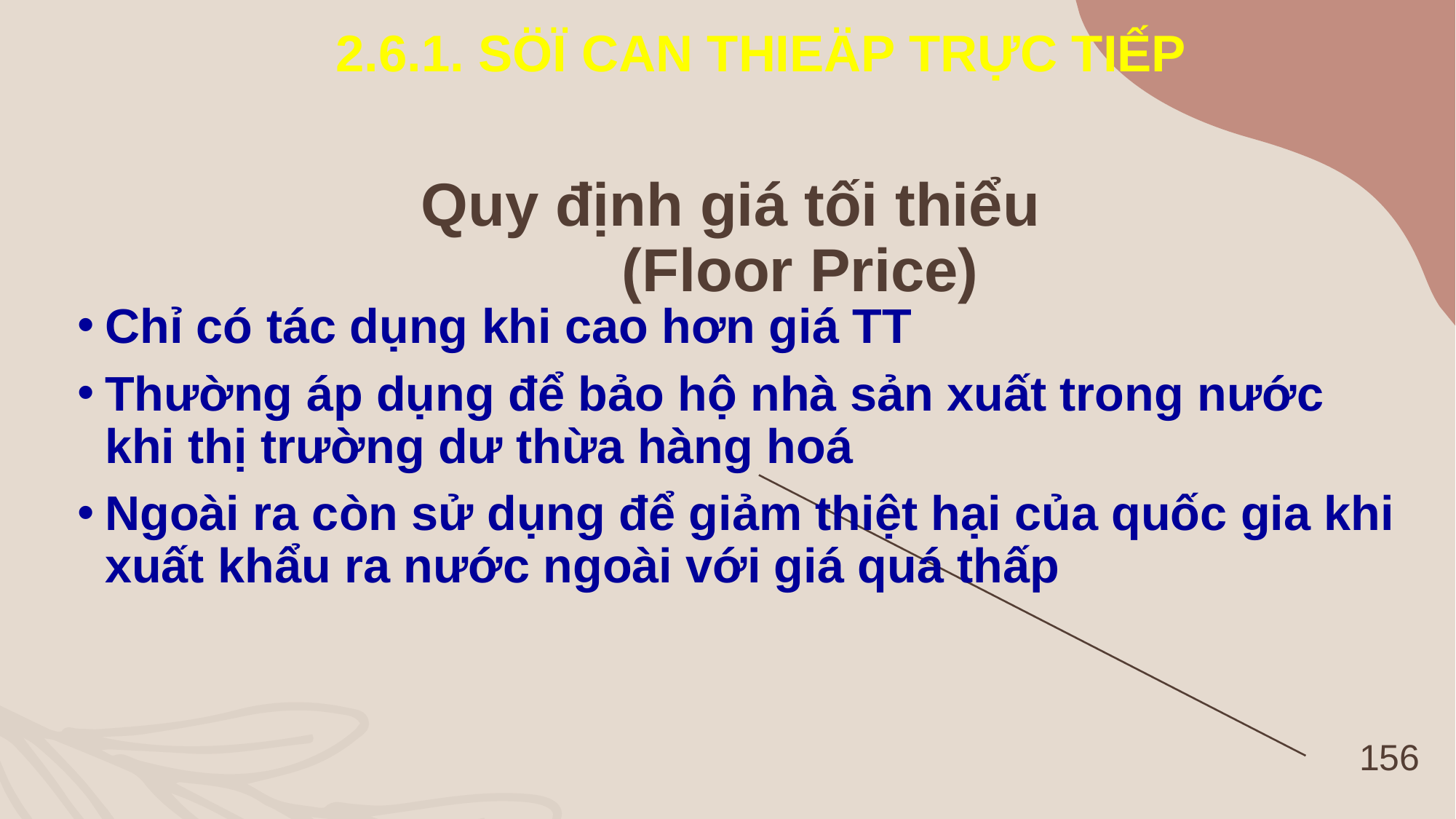

2.6.1. SÖÏ CAN THIEÄP TRỰC TIẾP
# Quy định giá tối thiểu (Floor Price)
Chỉ có tác dụng khi cao hơn giá TT
Thường áp dụng để bảo hộ nhà sản xuất trong nước khi thị trường dư thừa hàng hoá
Ngoài ra còn sử dụng để giảm thiệt hại của quốc gia khi xuất khẩu ra nước ngoài với giá quá thấp

156